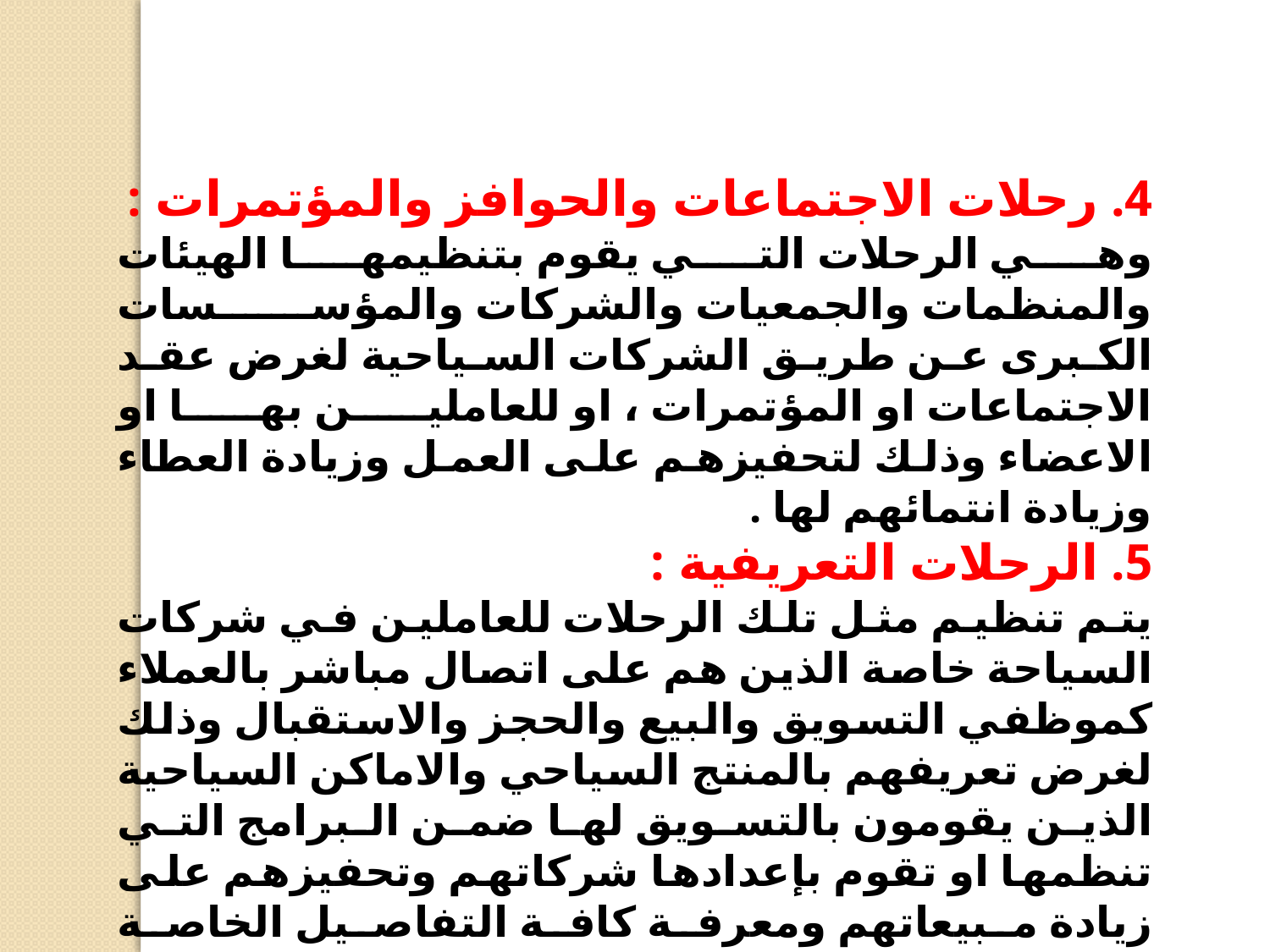

4. رحلات الاجتماعات والحوافز والمؤتمرات :
وهي الرحلات التي يقوم بتنظيمها الهيئات والمنظمات والجمعيات والشركات والمؤسسات الكبرى عن طريق الشركات السياحية لغرض عقد الاجتماعات او المؤتمرات ، او للعاملين بها او الاعضاء وذلك لتحفيزهم على العمل وزيادة العطاء وزيادة انتمائهم لها .
5. الرحلات التعريفية :
يتم تنظيم مثل تلك الرحلات للعاملين في شركات السياحة خاصة الذين هم على اتصال مباشر بالعملاء كموظفي التسويق والبيع والحجز والاستقبال وذلك لغرض تعريفهم بالمنتج السياحي والاماكن السياحية الذين يقومون بالتسويق لها ضمن البرامج التي تنظمها او تقوم بإعدادها شركاتهم وتحفيزهم على زيادة مبيعاتهم ومعرفة كافة التفاصيل الخاصة بالمنتج السياحي ومعايشتها. وغالبا ما تكون هذه الرحلات مجانية